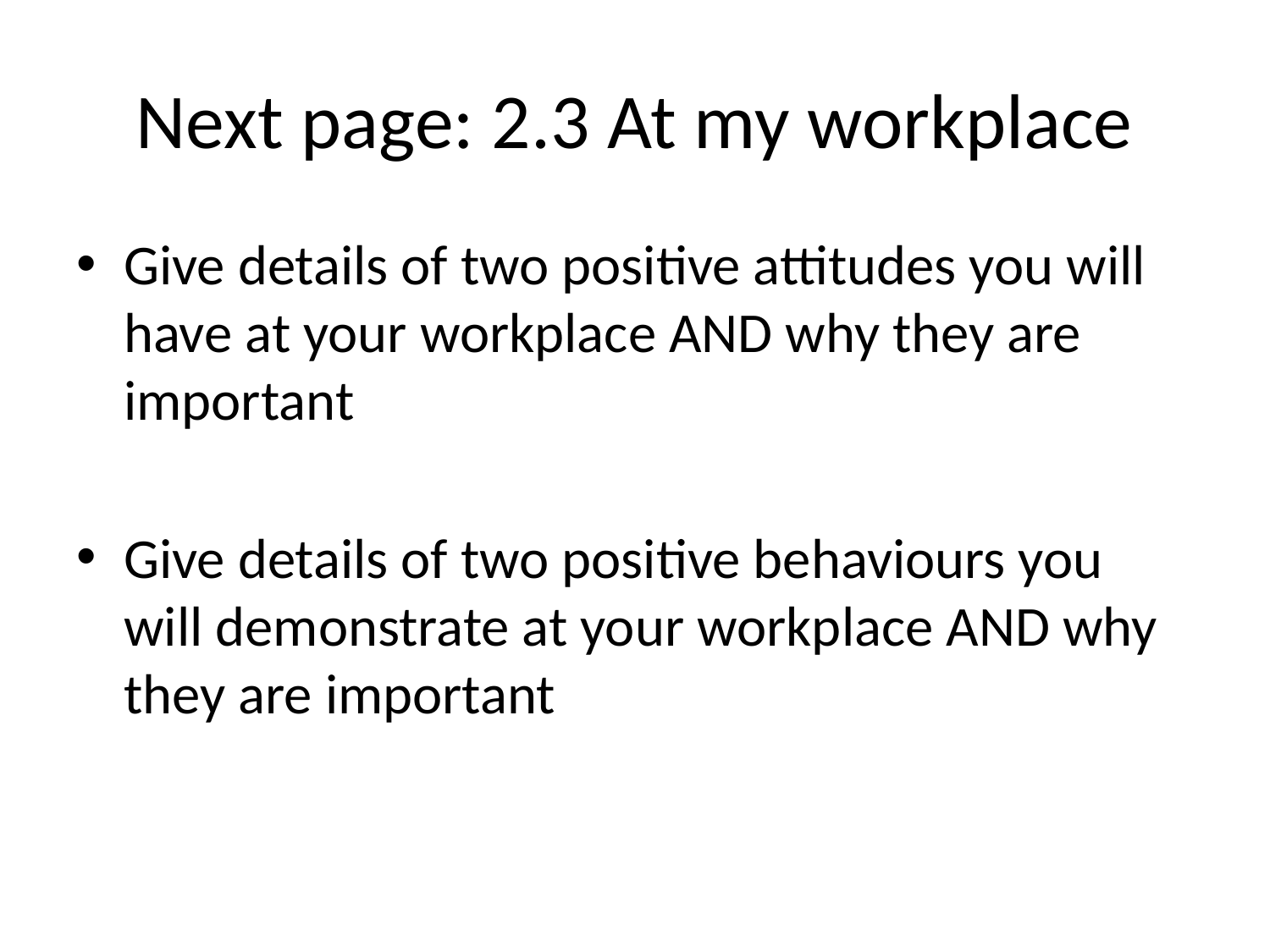

# Next page: 2.3 At my workplace
Give details of two positive attitudes you will have at your workplace AND why they are important

Give details of two positive behaviours you will demonstrate at your workplace AND why they are important